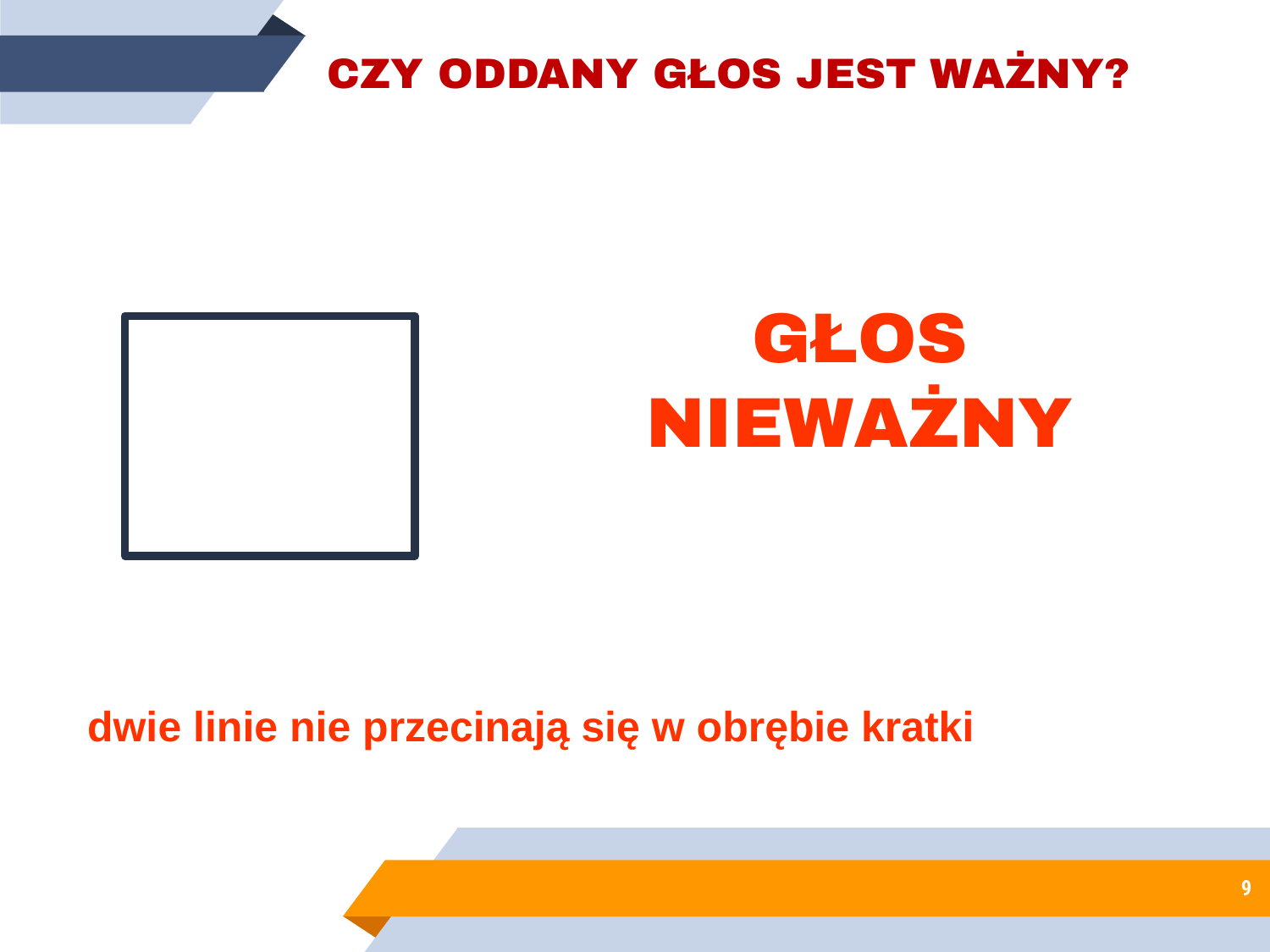

CZY ODDANY GŁOS JEST WAŻNY?
GŁOS NIEWAŻNY

dwie linie nie przecinają się w obrębie kratki

9